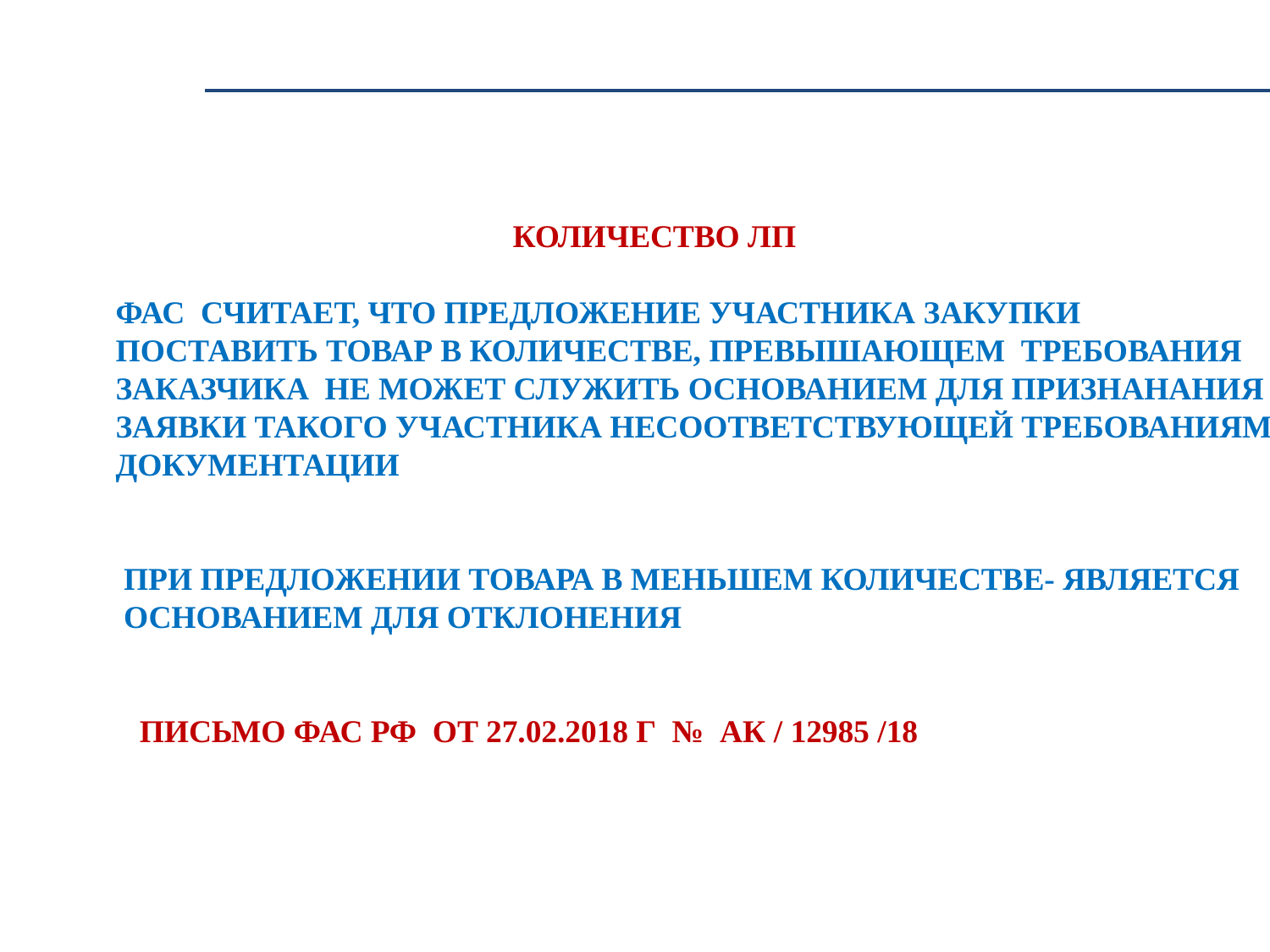

КОЛИЧЕСТВО ЛП

         ФАС  СЧИТАЕТ, ЧТО ПРЕДЛОЖЕНИЕ УЧАСТНИКА ЗАКУПКИ
         ПОСТАВИТЬ ТОВАР В КОЛИЧЕСТВЕ, ПРЕВЫШАЮЩЕМ  ТРЕБОВАНИЯ
         ЗАКАЗЧИКА  НЕ МОЖЕТ СЛУЖИТЬ ОСНОВАНИЕМ ДЛЯ ПРИЗНАНАНИЯ
         ЗАЯВКИ ТАКОГО УЧАСТНИКА НЕСООТВЕТСТВУЮЩЕЙ ТРЕБОВАНИЯМ
         ДОКУМЕНТАЦИИ

          ПРИ ПРЕДЛОЖЕНИИ ТОВАРА В МЕНЬШЕМ КОЛИЧЕСТВЕ- ЯВЛЯЕТСЯ
          ОСНОВАНИЕМ ДЛЯ ОТКЛОНЕНИЯ

            ПИСЬМО ФАС РФ  ОТ 27.02.2018 Г  №  АК / 12985 /18